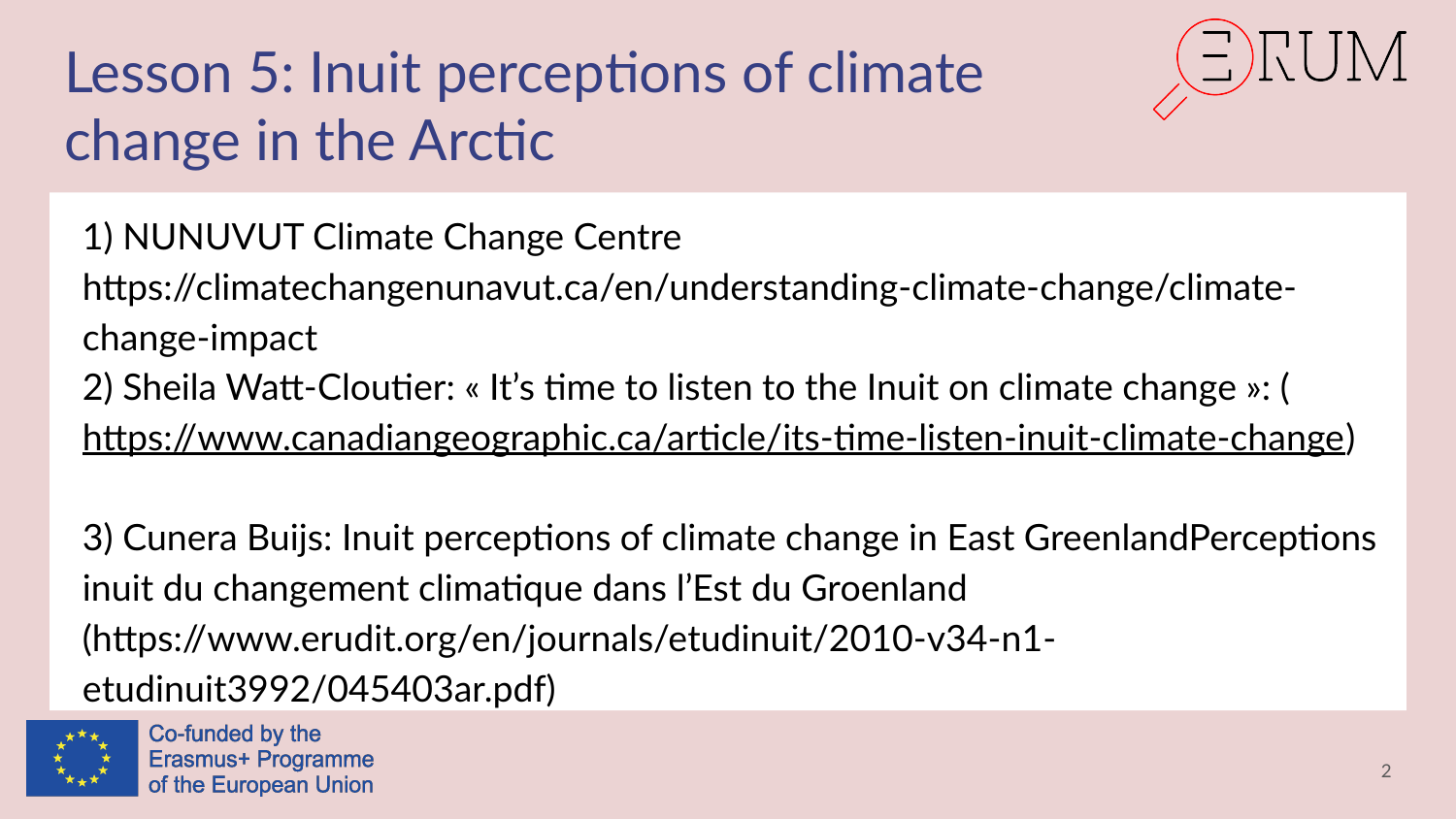

# Lesson 5: Inuit perceptions of climate change in the Arctic
1) NUNUVUT Climate Change Centre
https://climatechangenunavut.ca/en/understanding-climate-change/climate-change-impact
2) Sheila Watt-Cloutier: « It’s time to listen to the Inuit on climate change »: (https://www.canadiangeographic.ca/article/its-time-listen-inuit-climate-change)

3) Cunera Buijs: Inuit perceptions of climate change in East GreenlandPerceptions inuit du changement climatique dans l’Est du Groenland (https://www.erudit.org/en/journals/etudinuit/2010-v34-n1-etudinuit3992/045403ar.pdf)

2